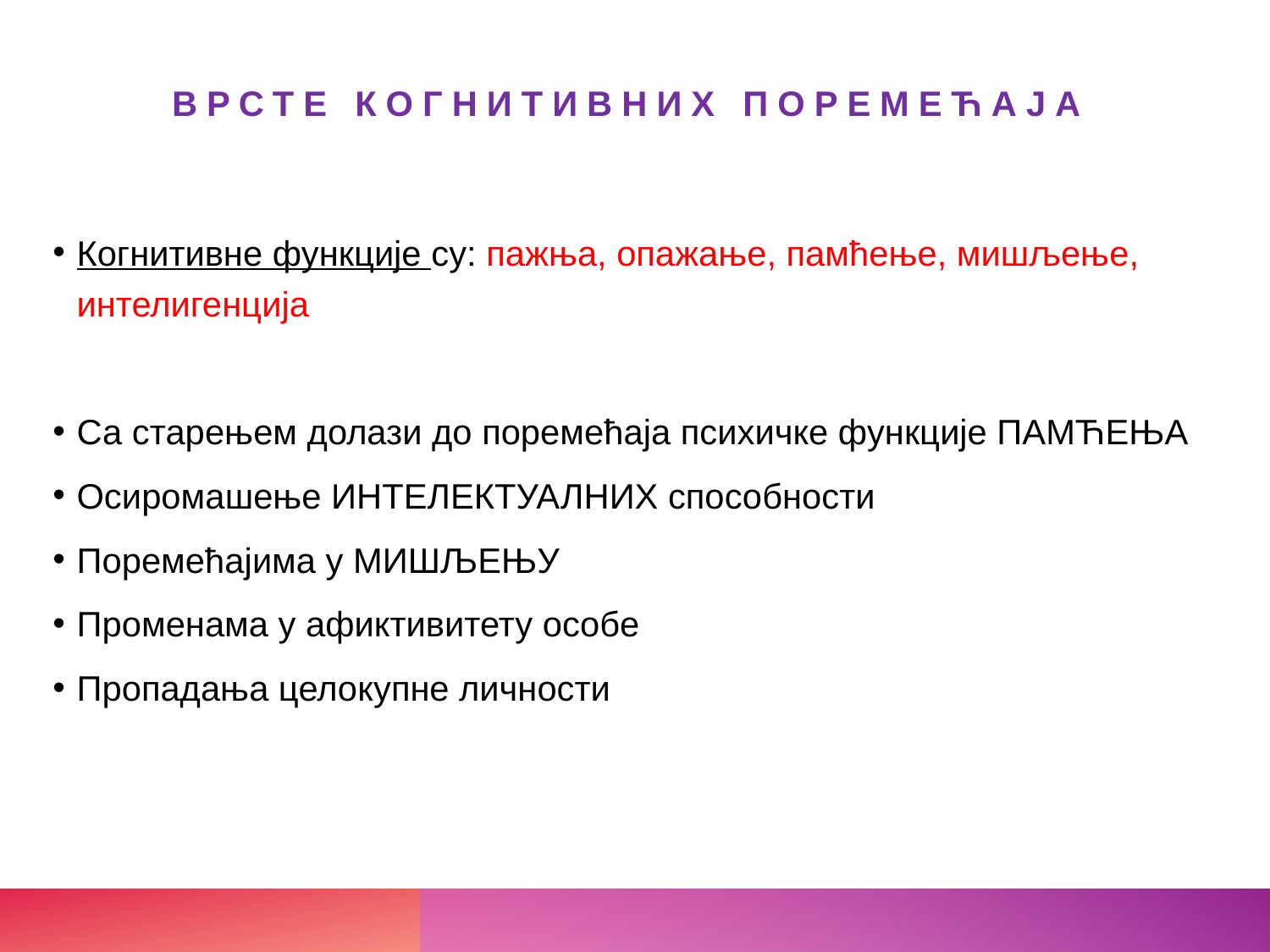

# Врсте когнитивних поремећаја
Когнитивне функције су: пажња, опажање, памћење, мишљење, интелигенција

Са старењем долази до поремећаја психичке функције ПАМЋЕЊА
Осиромашење ИНТЕЛЕКТУАЛНИХ способности
Поремећајима у МИШЉЕЊУ
Променама у афиктивитету особе
Пропадања целокупне личности